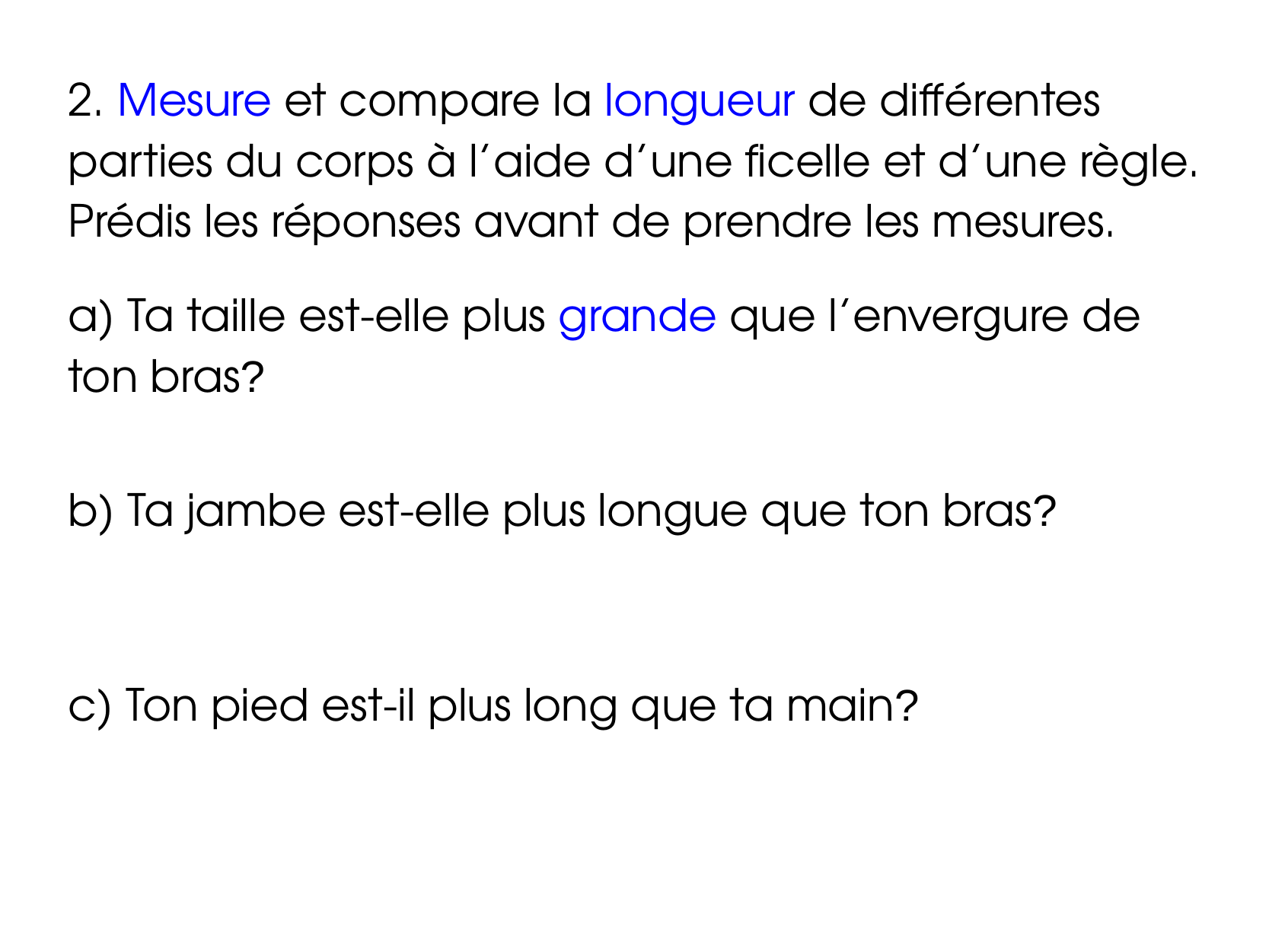

2. Mesure et compare la longueur de différentes parties du corps à l’aide d’une ficelle et d’une règle. Prédis les réponses avant de prendre les mesures.
a) Ta taille est-elle plus grande que l’envergure de ton bras?
b) Ta jambe est-elle plus longue que ton bras?
c) Ton pied est-il plus long que ta main?